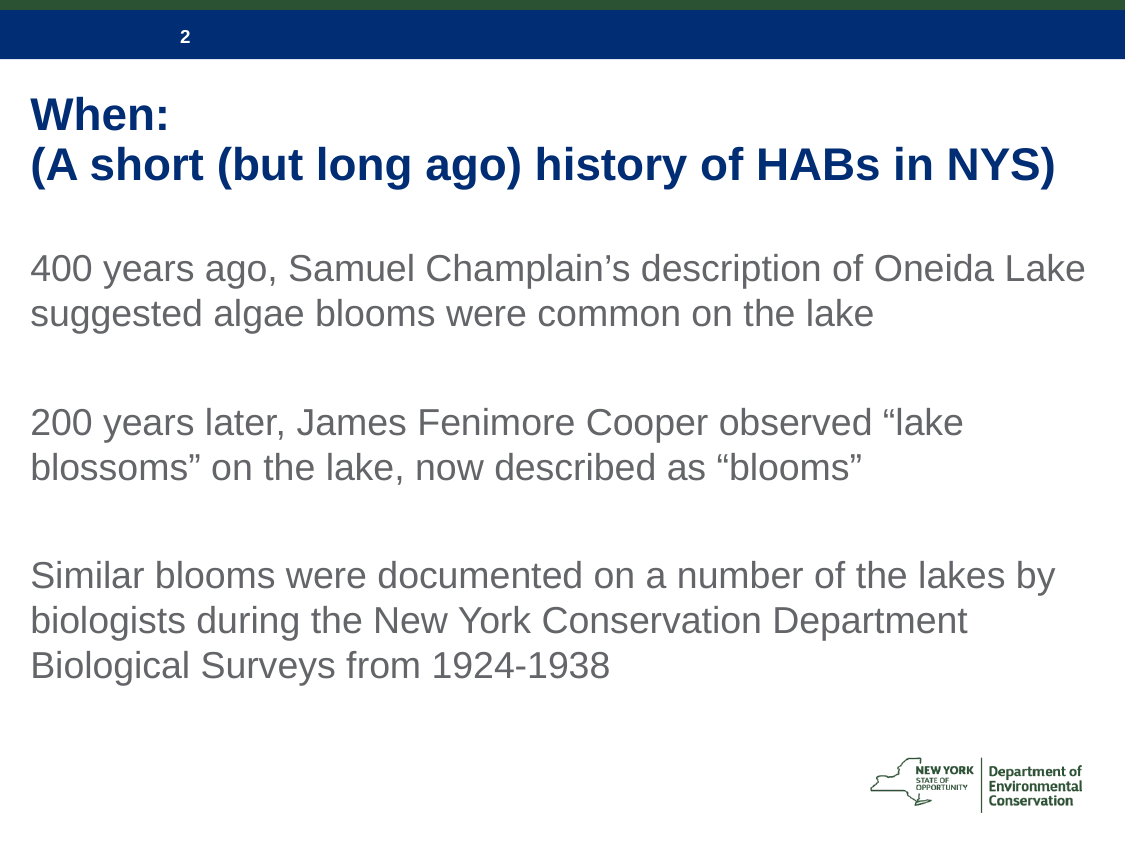

# When: (A short (but long ago) history of HABs in NYS)
400 years ago, Samuel Champlain’s description of Oneida Lake suggested algae blooms were common on the lake

200 years later, James Fenimore Cooper observed “lake blossoms” on the lake, now described as “blooms”

Similar blooms were documented on a number of the lakes by biologists during the New York Conservation Department Biological Surveys from 1924-1938